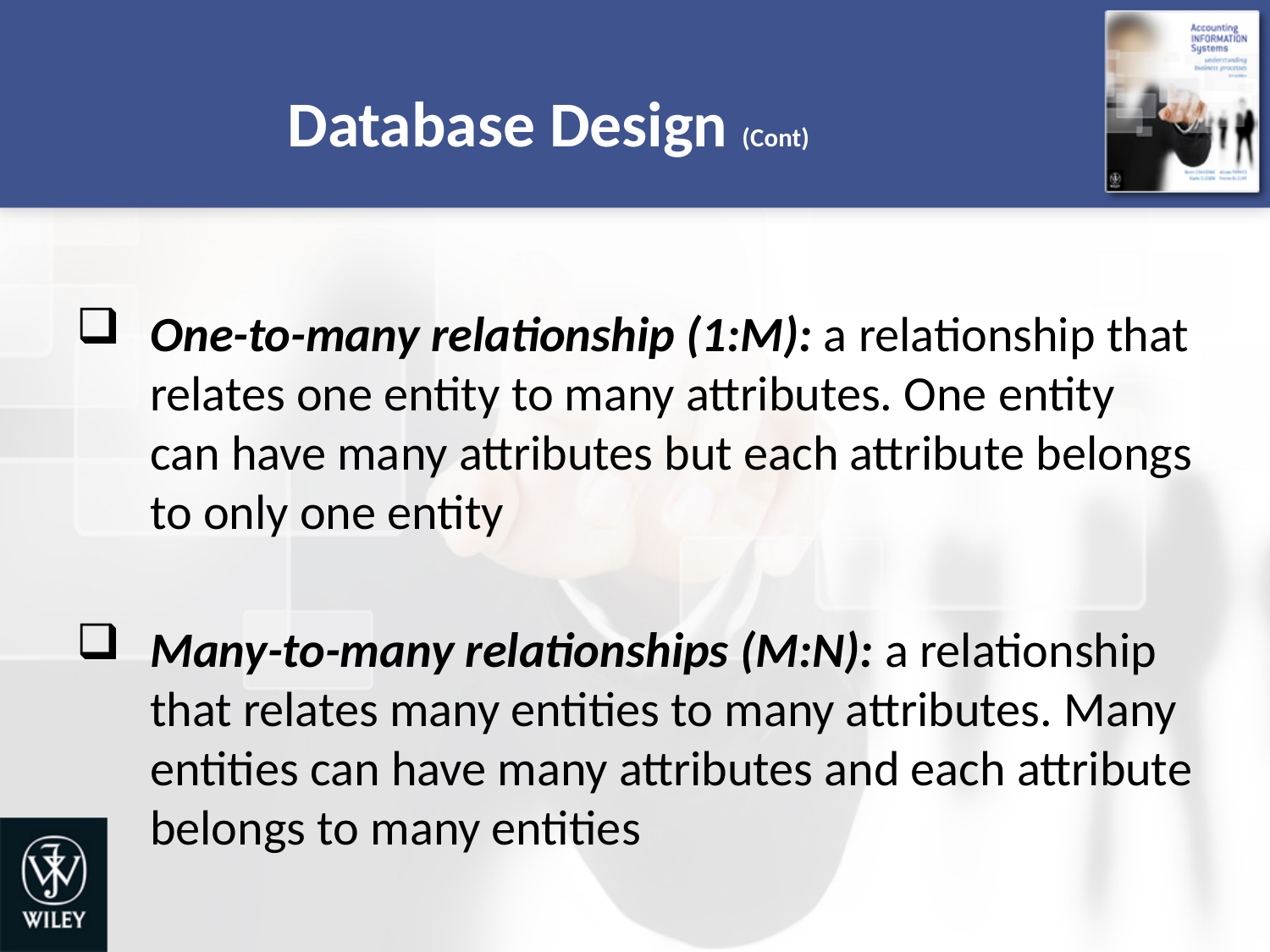

# Database Design (Cont)
One-to-many relationship (1:M): a relationship that relates one entity to many attributes. One entity can have many attributes but each attribute belongs to only one entity

Many-to-many relationships (M:N): a relationship that relates many entities to many attributes. Many entities can have many attributes and each attribute belongs to many entities